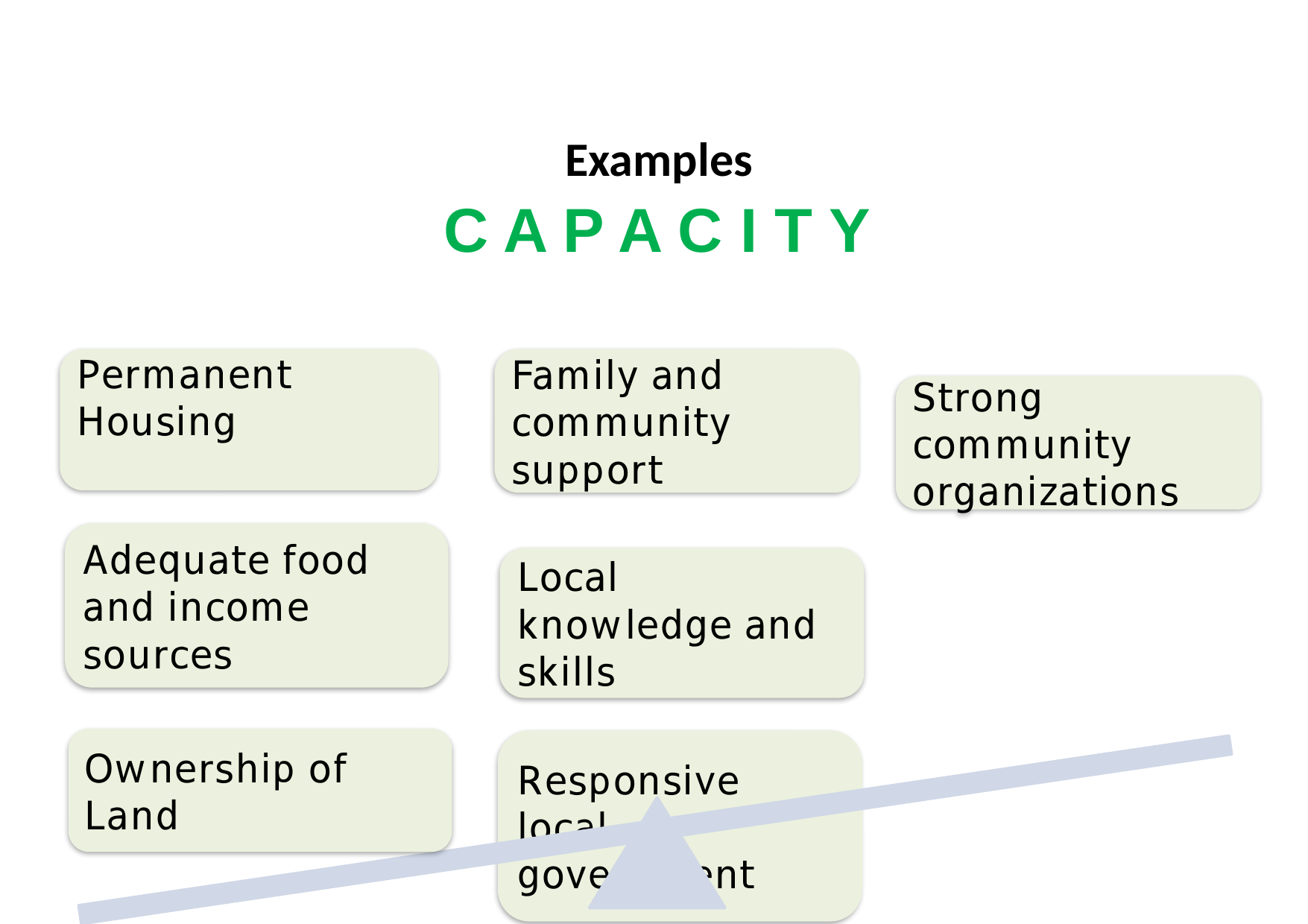

Examples
C A P A C I T Y
Family and community support
Permanent Housing

Strong community organizations
Adequate food and income sources
Local knowledge and skills
Ownership of Land
Responsive local government